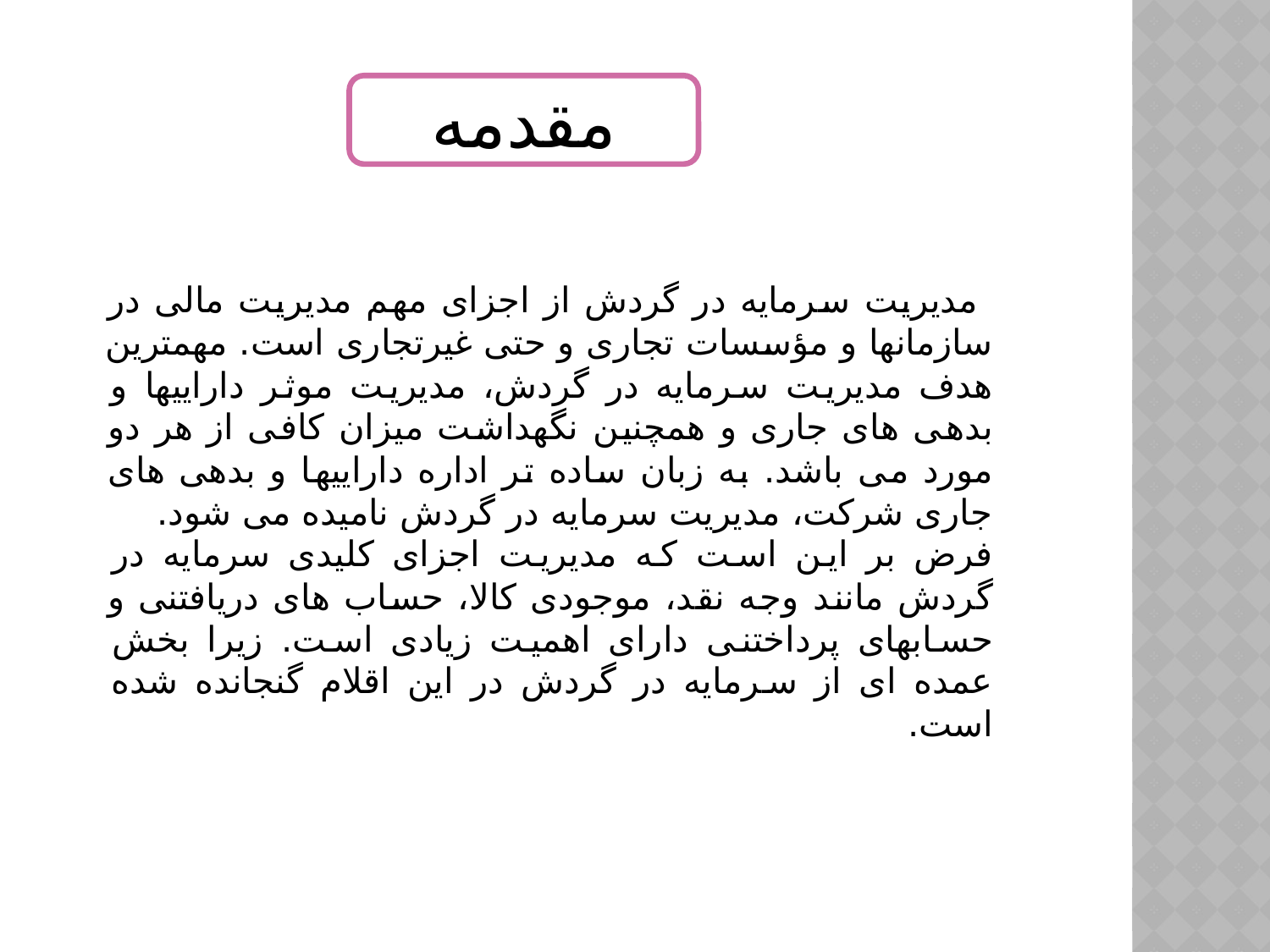

مقدمه
 مدیریت سرمایه در گردش از اجزای مهم مدیریت مالی در سازمانها و مؤسسات تجاری و حتی غیرتجاری است. مهمترین هدف مدیریت سرمایه در گردش، مدیریت موثر داراییها و بدهی های جاری و همچنین نگهداشت میزان کافی از هر دو مورد می باشد. به زبان ساده تر اداره داراییها و بدهی های جاری شرکت، مدیریت سرمایه در گردش نامیده می شود.
فرض بر این است که مدیریت اجزای کلیدی سرمایه در گردش مانند وجه نقد، موجودی کالا، حساب های دریافتنی و حسابهای پرداختنی دارای اهمیت زیادی است. زیرا بخش عمده ای از سرمایه در گردش در این اقلام گنجانده شده است.